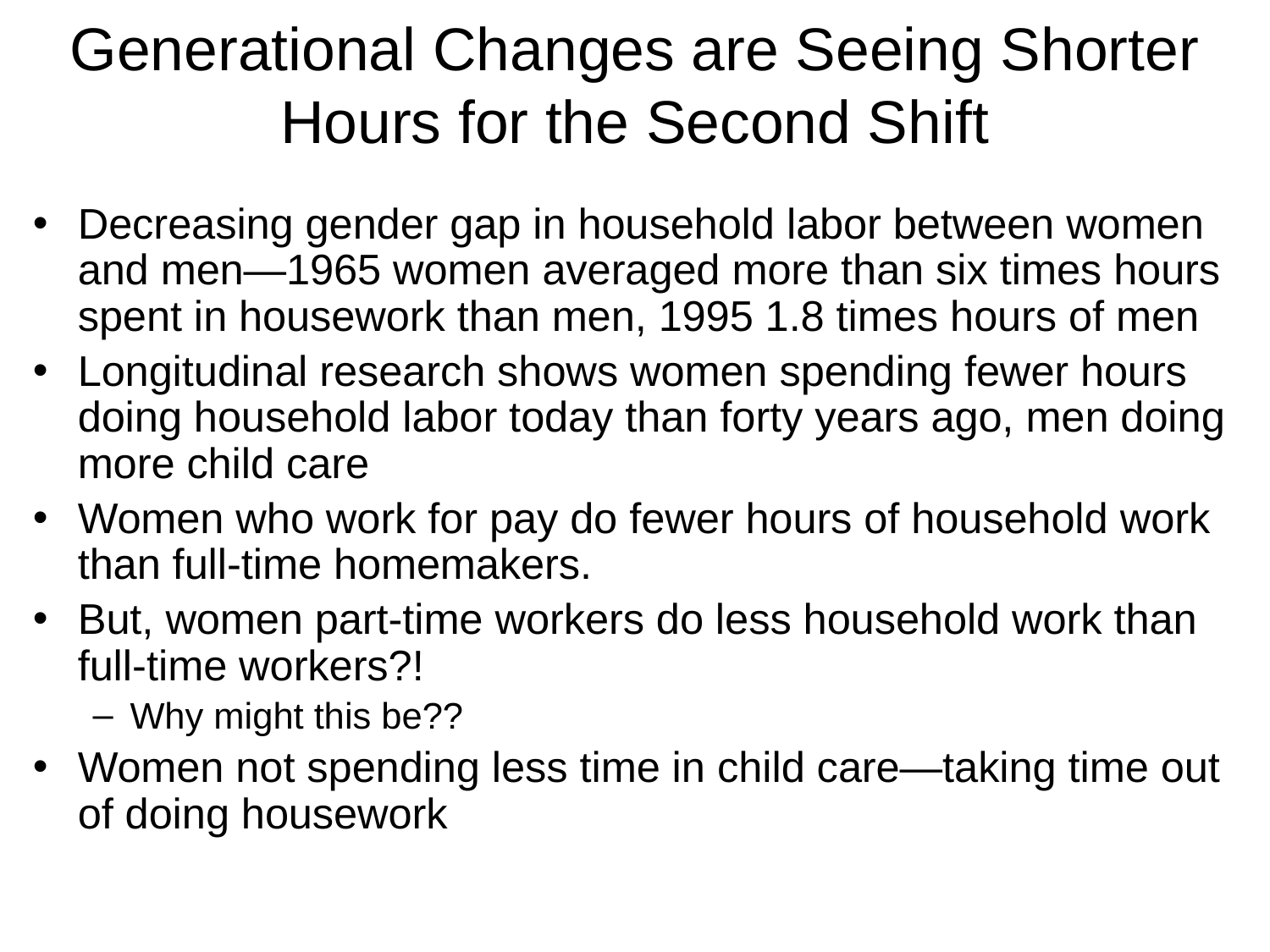

# Generational Changes are Seeing Shorter Hours for the Second Shift
Decreasing gender gap in household labor between women and men—1965 women averaged more than six times hours spent in housework than men, 1995 1.8 times hours of men
Longitudinal research shows women spending fewer hours doing household labor today than forty years ago, men doing more child care
Women who work for pay do fewer hours of household work than full-time homemakers.
But, women part-time workers do less household work than full-time workers?!
Why might this be??
Women not spending less time in child care—taking time out of doing housework